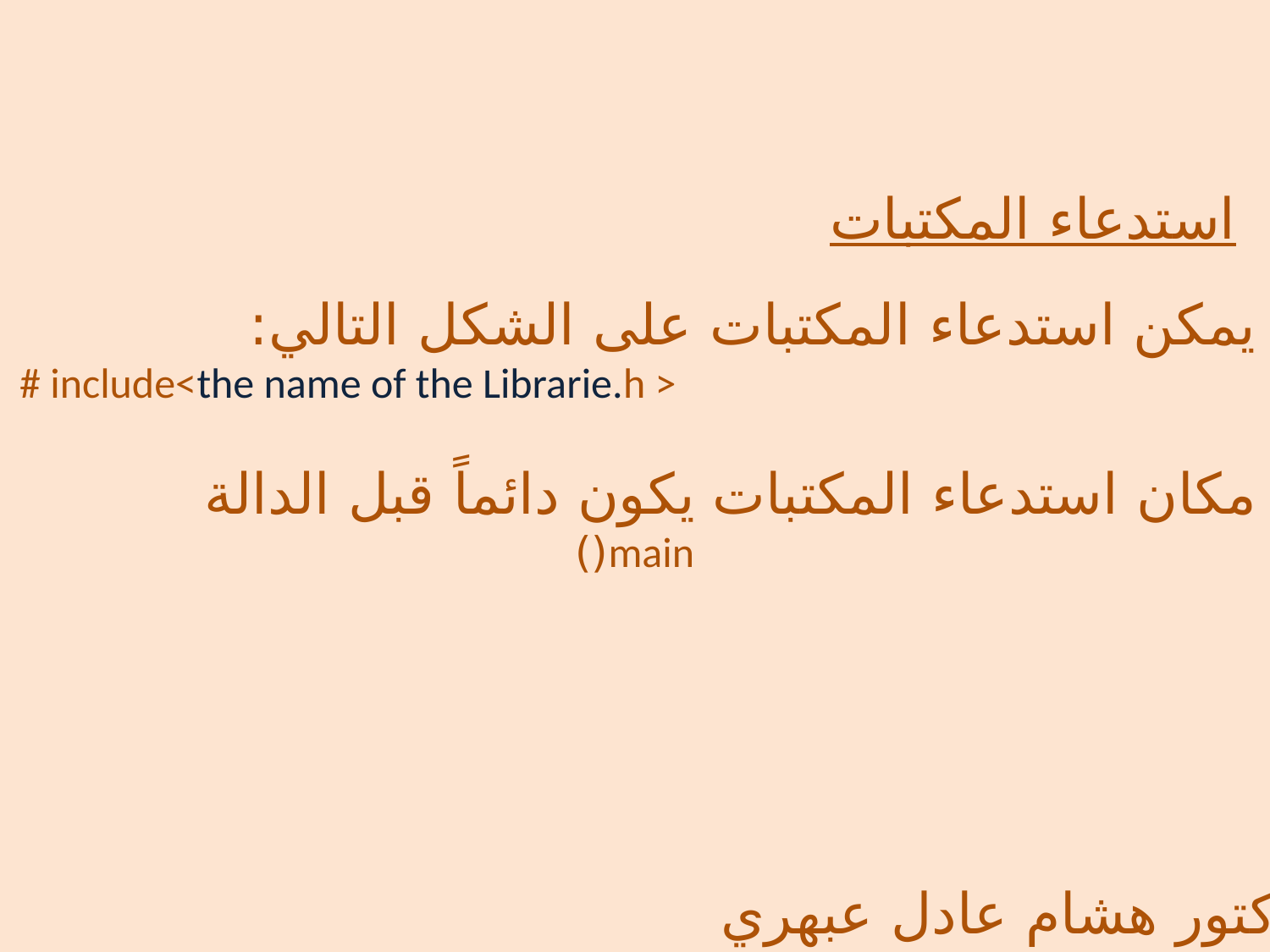

استدعاء المكتبات
يمكن استدعاء المكتبات على الشكل التالي:
 # include<the name of the Librarie.h >

مكان استدعاء المكتبات يكون دائماً قبل الدالة
main()

الدكتور هشام عادل عبهري